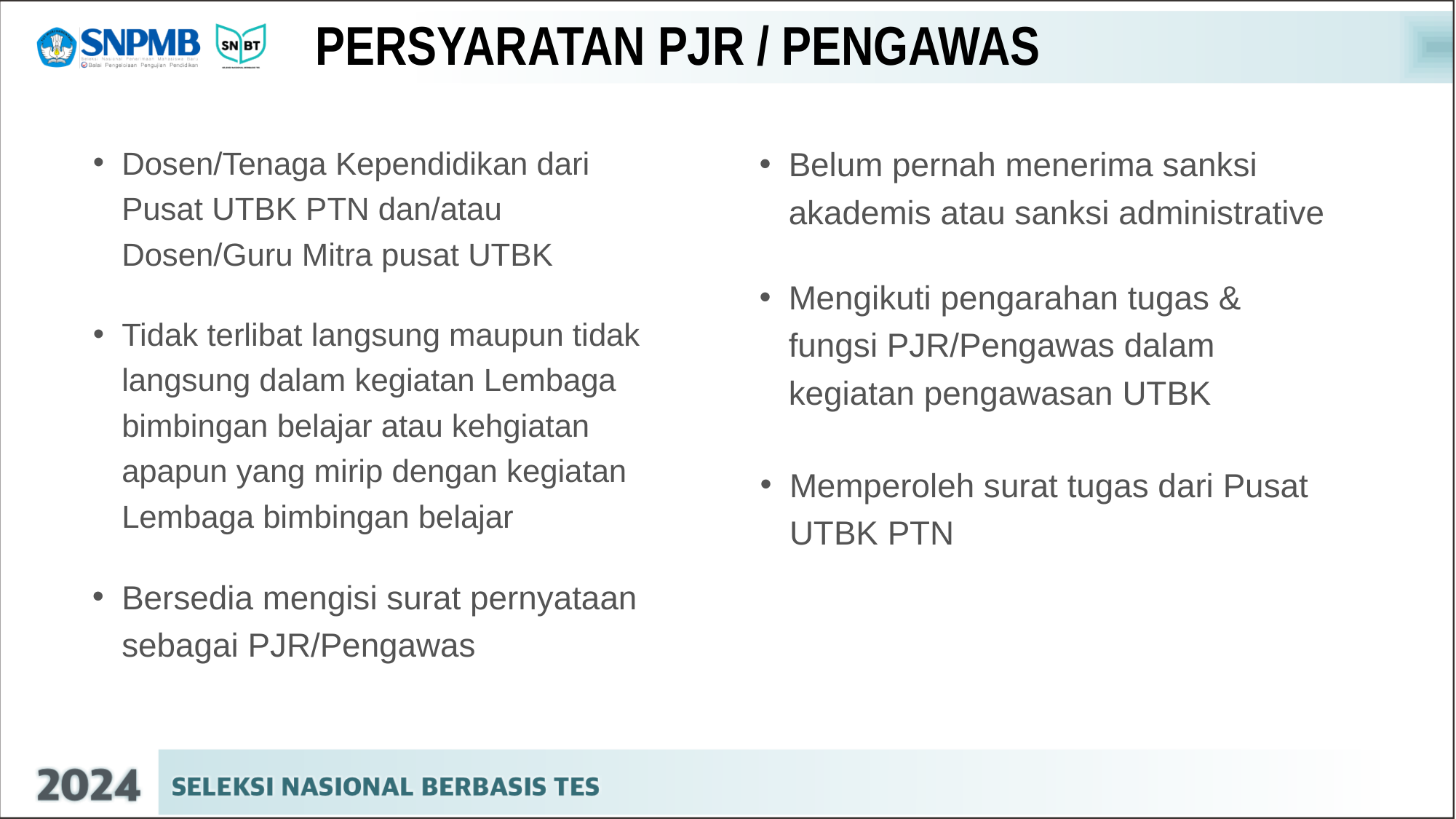

# PERSYARATAN PJR / PENGAWAS
Dosen/Tenaga Kependidikan dari Pusat UTBK PTN dan/atau Dosen/Guru Mitra pusat UTBK

Belum pernah menerima sanksi akademis atau sanksi administrative
Mengikuti pengarahan tugas & fungsi PJR/Pengawas dalam kegiatan pengawasan UTBK

Tidak terlibat langsung maupun tidak langsung dalam kegiatan Lembaga bimbingan belajar atau kehgiatan apapun yang mirip dengan kegiatan Lembaga bimbingan belajar
Memperoleh surat tugas dari Pusat UTBK PTN

Bersedia mengisi surat pernyataan sebagai PJR/Pengawas